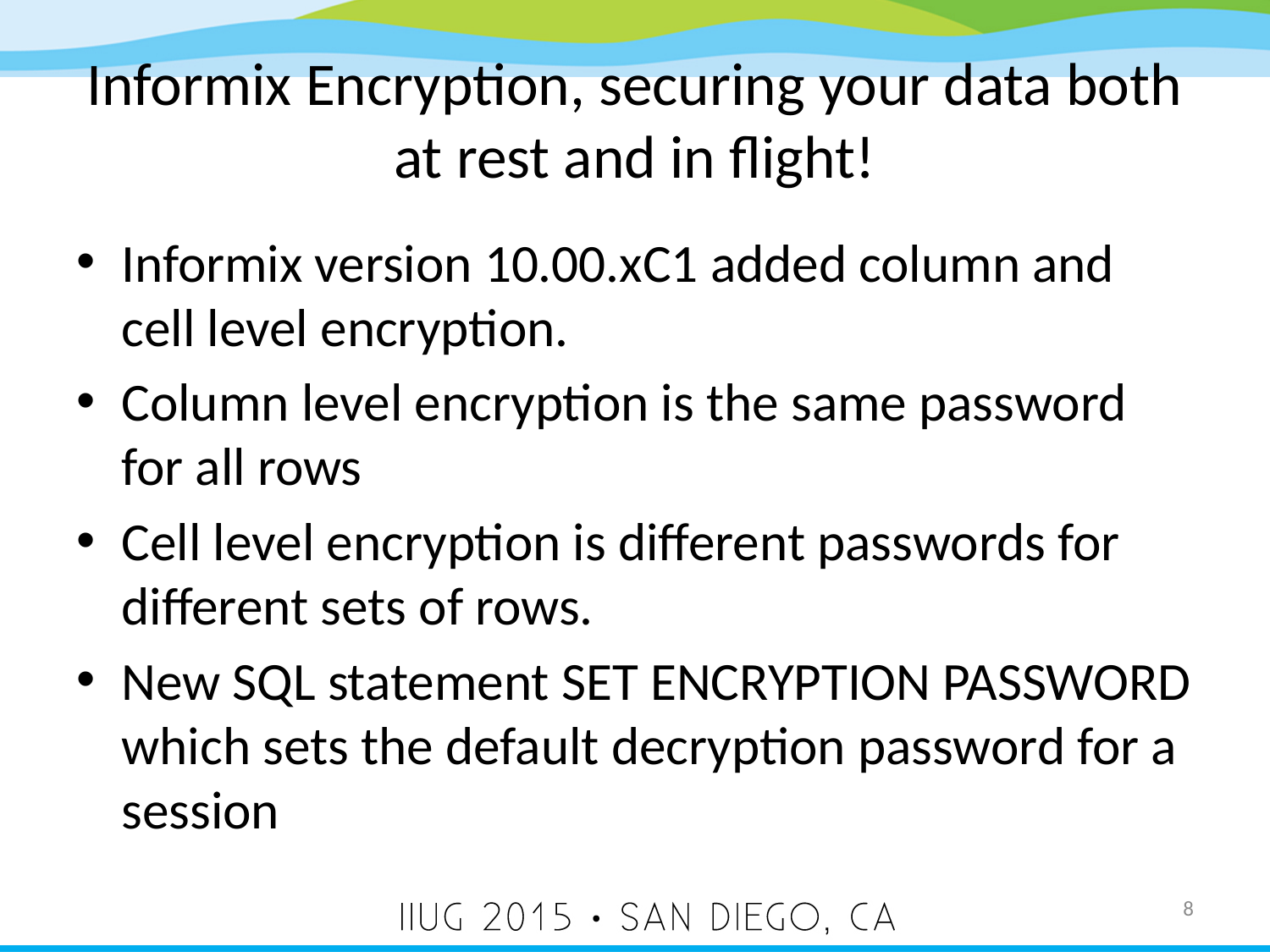

# Informix Encryption, securing your data both at rest and in flight!
Informix version 10.00.xC1 added column and cell level encryption.
Column level encryption is the same password for all rows
Cell level encryption is different passwords for different sets of rows.
New SQL statement SET ENCRYPTION PASSWORD which sets the default decryption password for a session

8